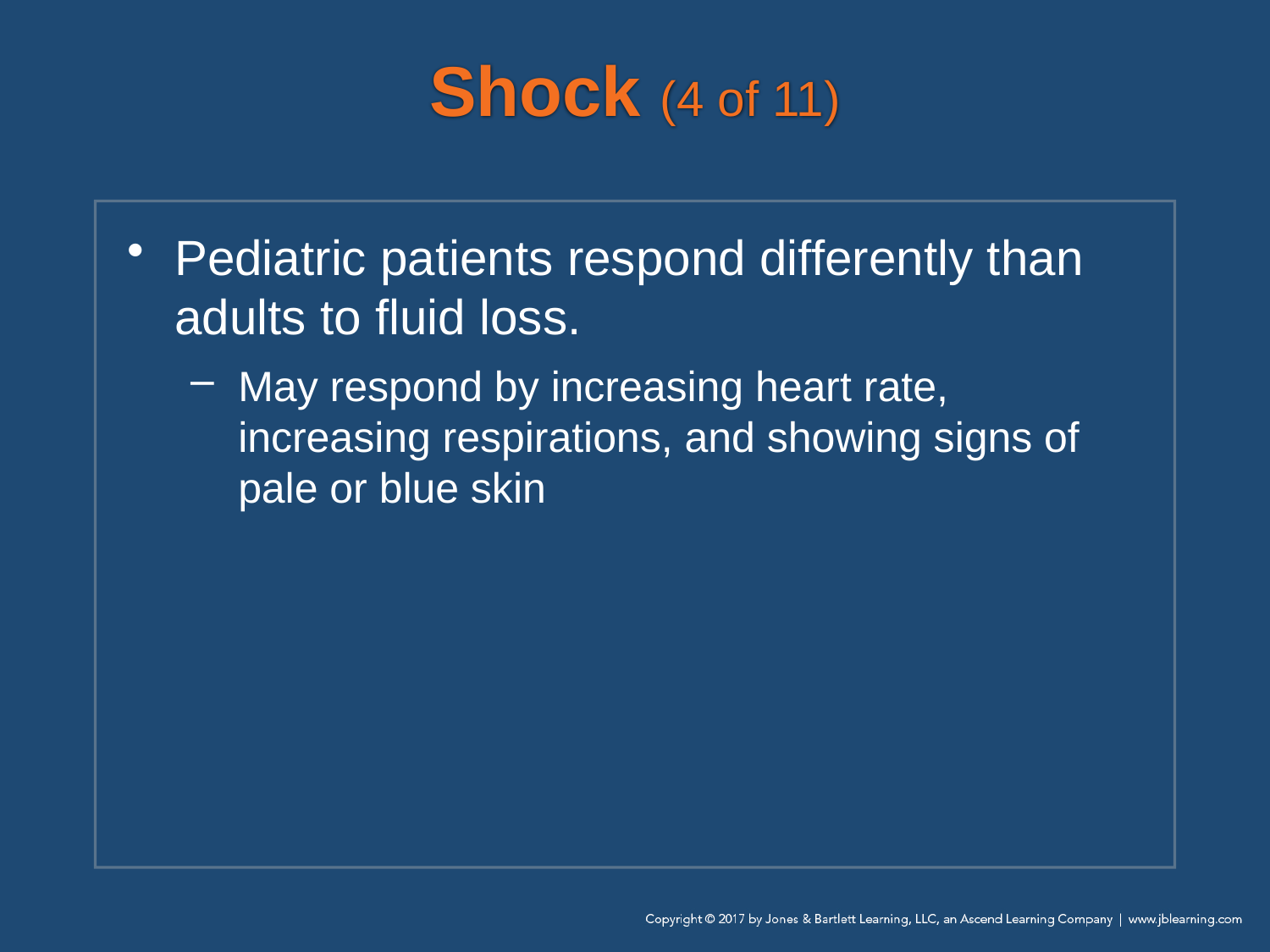

# Shock (4 of 11)
Pediatric patients respond differently than adults to fluid loss.
May respond by increasing heart rate, increasing respirations, and showing signs of pale or blue skin